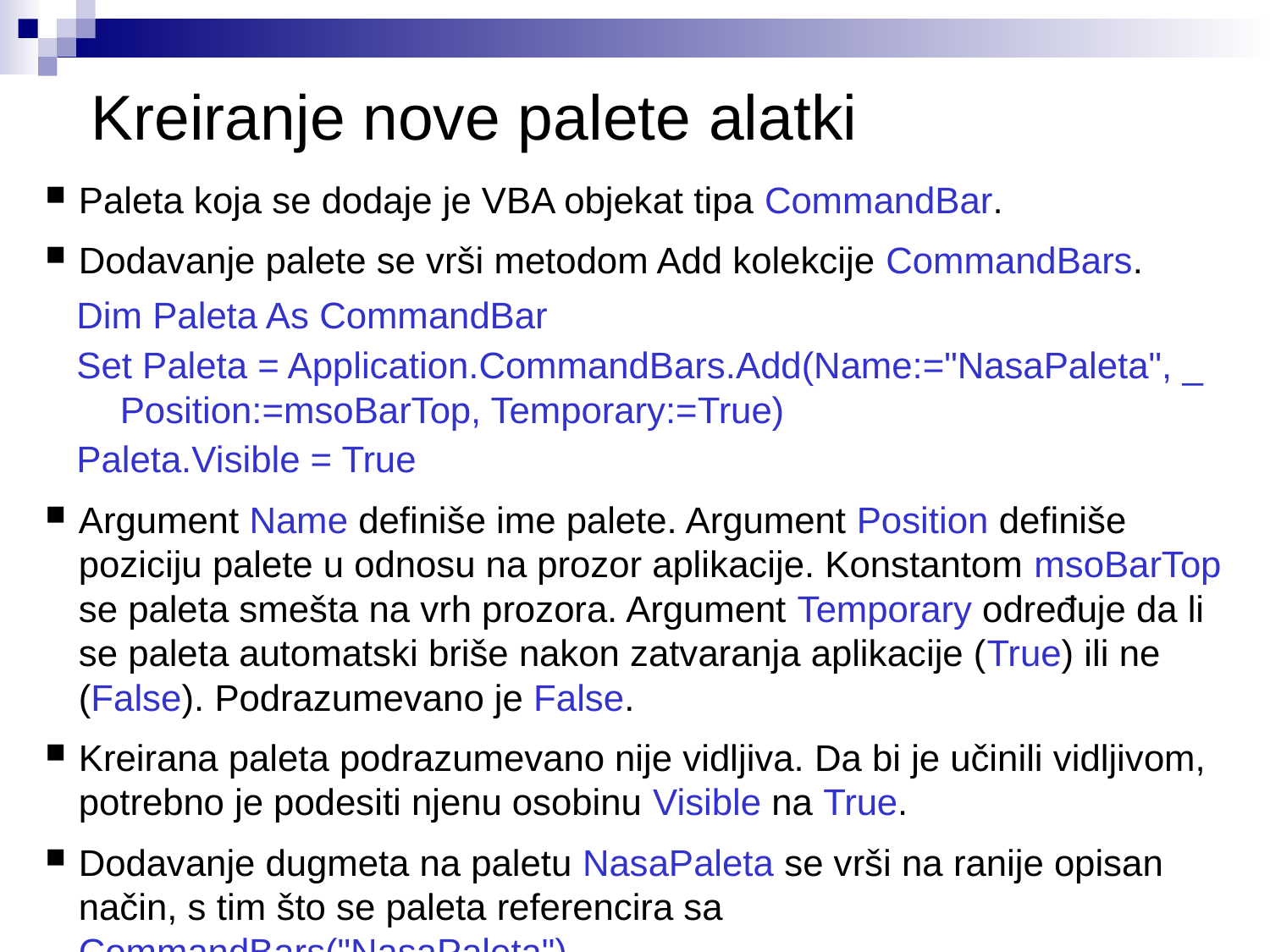

# Kreiranje nove palete alatki
Paleta koja se dodaje je VBA objekat tipa CommandBar.
Dodavanje palete se vrši metodom Add kolekcije CommandBars.
   Dim Paleta As CommandBar
   Set Paleta = Application.CommandBars.Add(Name:="NasaPaleta", _
	    Position:=msoBarTop, Temporary:=True)
   Paleta.Visible = True
Argument Name definiše ime palete. Argument Position definiše poziciju palete u odnosu na prozor aplikacije. Konstantom msoBarTop se paleta smešta na vrh prozora. Argument Temporary određuje da li se paleta automatski briše nakon zatvaranja aplikacije (True) ili ne (False). Podrazumevano je False.
Kreirana paleta podrazumevano nije vidljiva. Da bi je učinili vidljivom, potrebno je podesiti njenu osobinu Visible na True.
Dodavanje dugmeta na paletu NasaPaleta se vrši na ranije opisan način, s tim što se paleta referencira sa CommandBars("NasaPaleta").